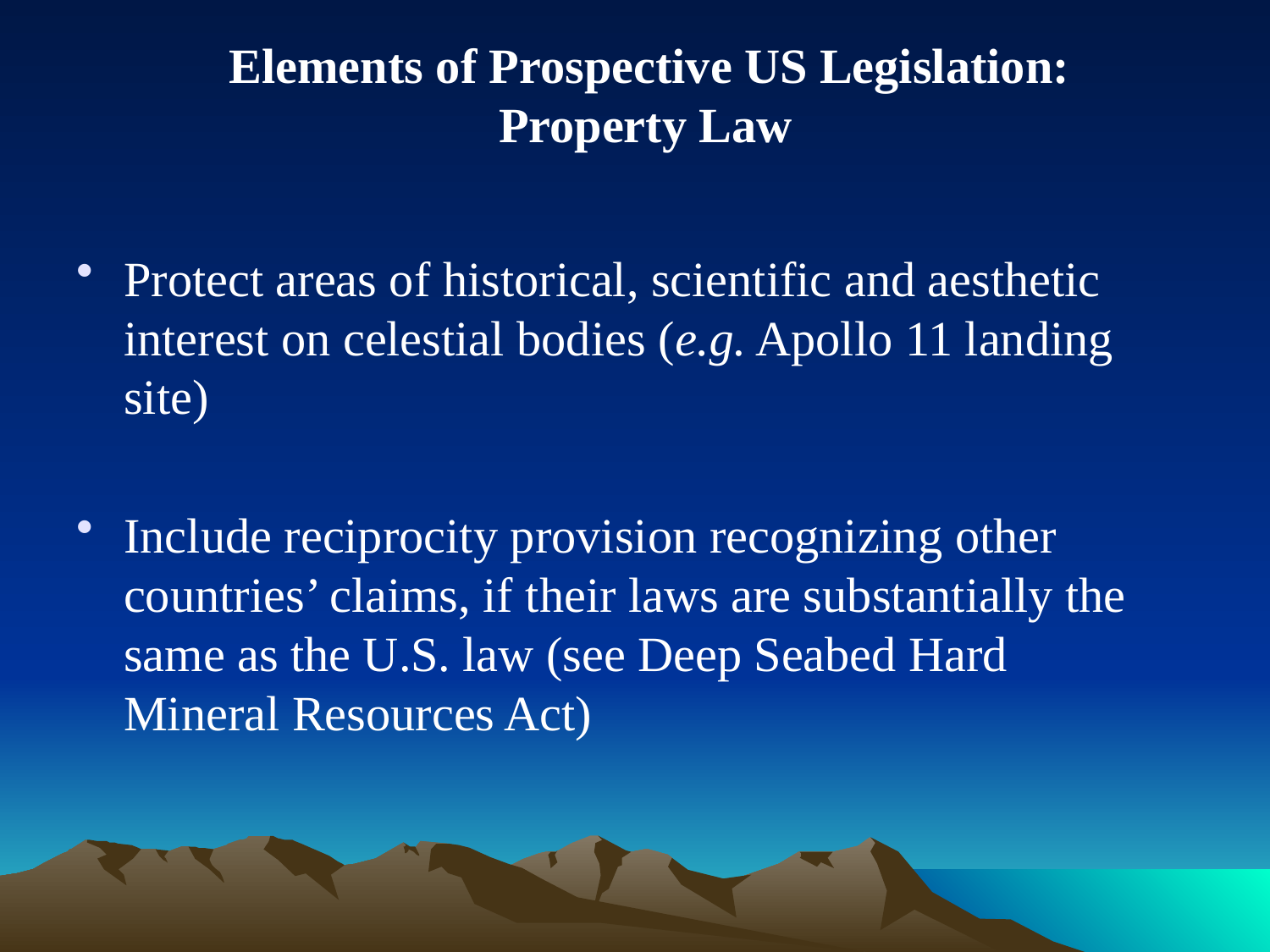

# Elements of Prospective US Legislation: Property Law

Protect areas of historical, scientific and aesthetic interest on celestial bodies (e.g. Apollo 11 landing site)

Include reciprocity provision recognizing other countries’ claims, if their laws are substantially the same as the U.S. law (see Deep Seabed Hard Mineral Resources Act)